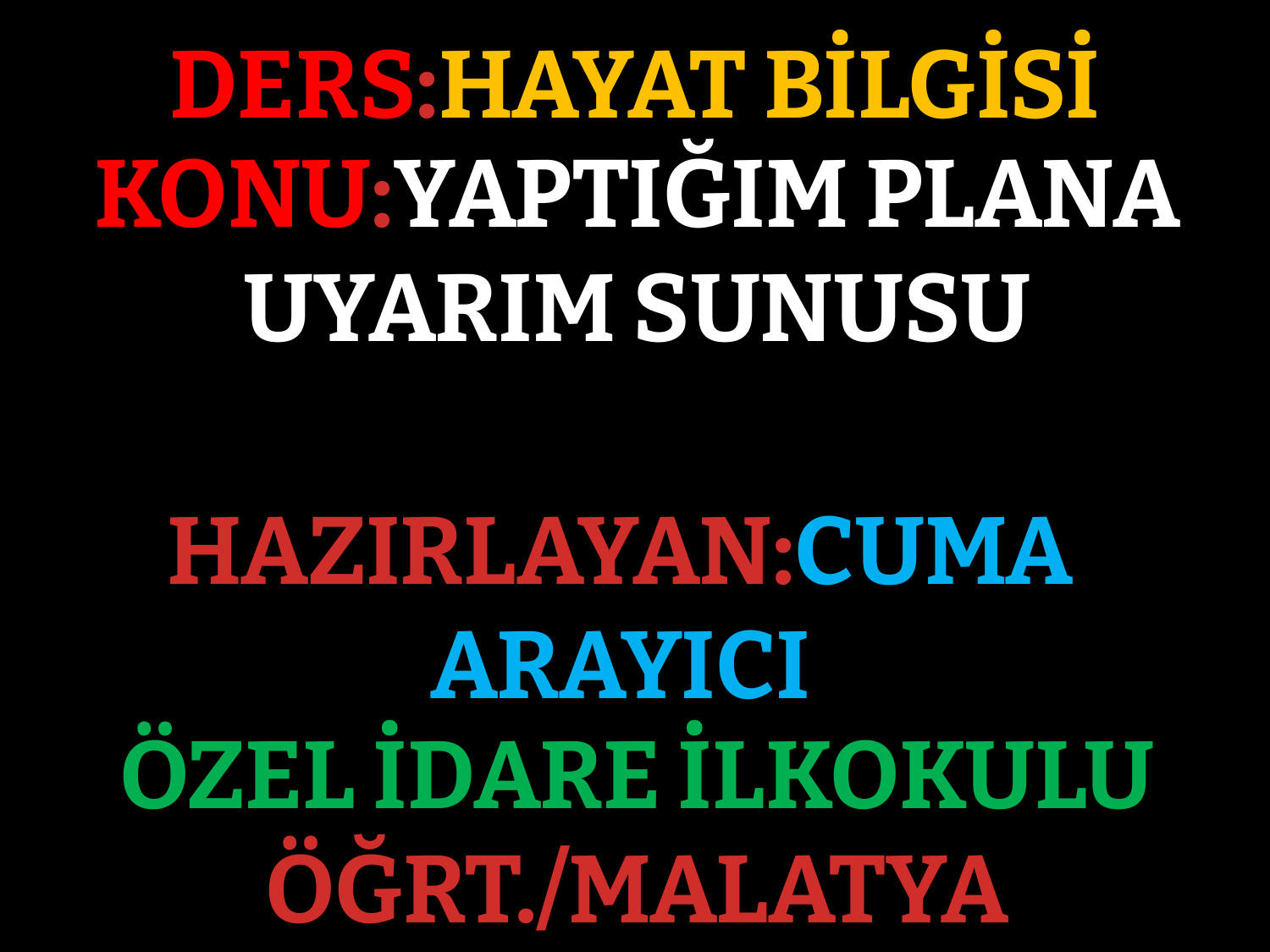

DERS:HAYAT BİLGİSİ
KONU:YAPTIĞIM PLANA UYARIM SUNUSU
HAZIRLAYAN:CUMA ARAYICI
ÖZEL İDARE İLKOKULU ÖĞRT./MALATYA